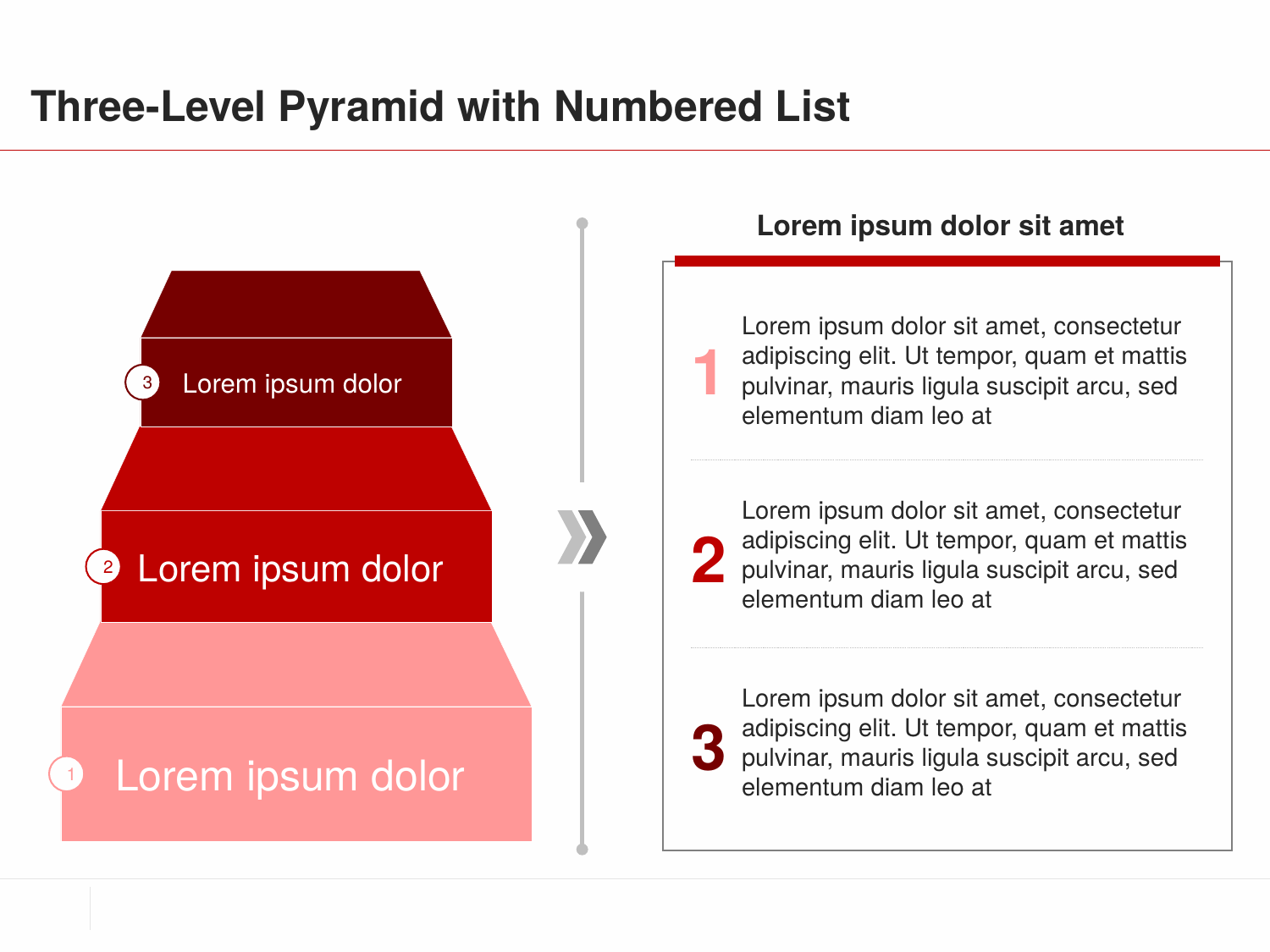

# Three-Level Pyramid with Numbered List
Lorem ipsum dolor sit amet

1
Lorem ipsum dolor sit amet, consectetur adipiscing elit. Ut tempor, quam et mattis pulvinar, mauris ligula suscipit arcu, sed elementum diam leo at
Lorem ipsum dolor
3

Lorem ipsum dolor sit amet, consectetur adipiscing elit. Ut tempor, quam et mattis pulvinar, mauris ligula suscipit arcu, sed elementum diam leo at

2
Lorem ipsum dolor
2

Lorem ipsum dolor sit amet, consectetur adipiscing elit. Ut tempor, quam et mattis pulvinar, mauris ligula suscipit arcu, sed elementum diam leo at
3
Lorem ipsum dolor
1